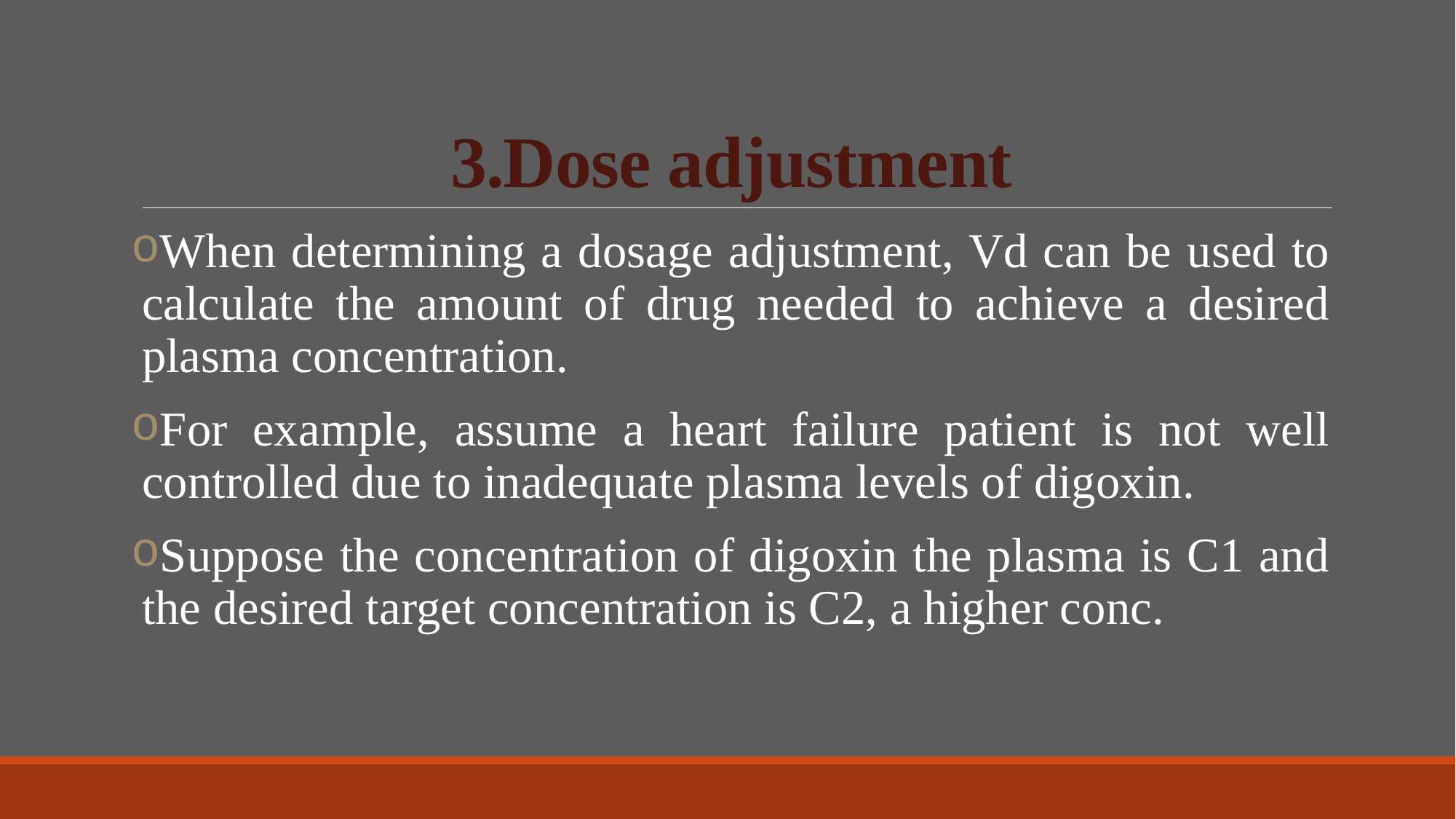

# 3.Dose adjustment
When determining a dosage adjustment, Vd can be used to calculate the amount of drug needed to achieve a desired plasma concentration.
For example, assume a heart failure patient is not well controlled due to inadequate plasma levels of digoxin.
Suppose the concentration of digoxin the plasma is C1 and the desired target concentration is C2, a higher conc.